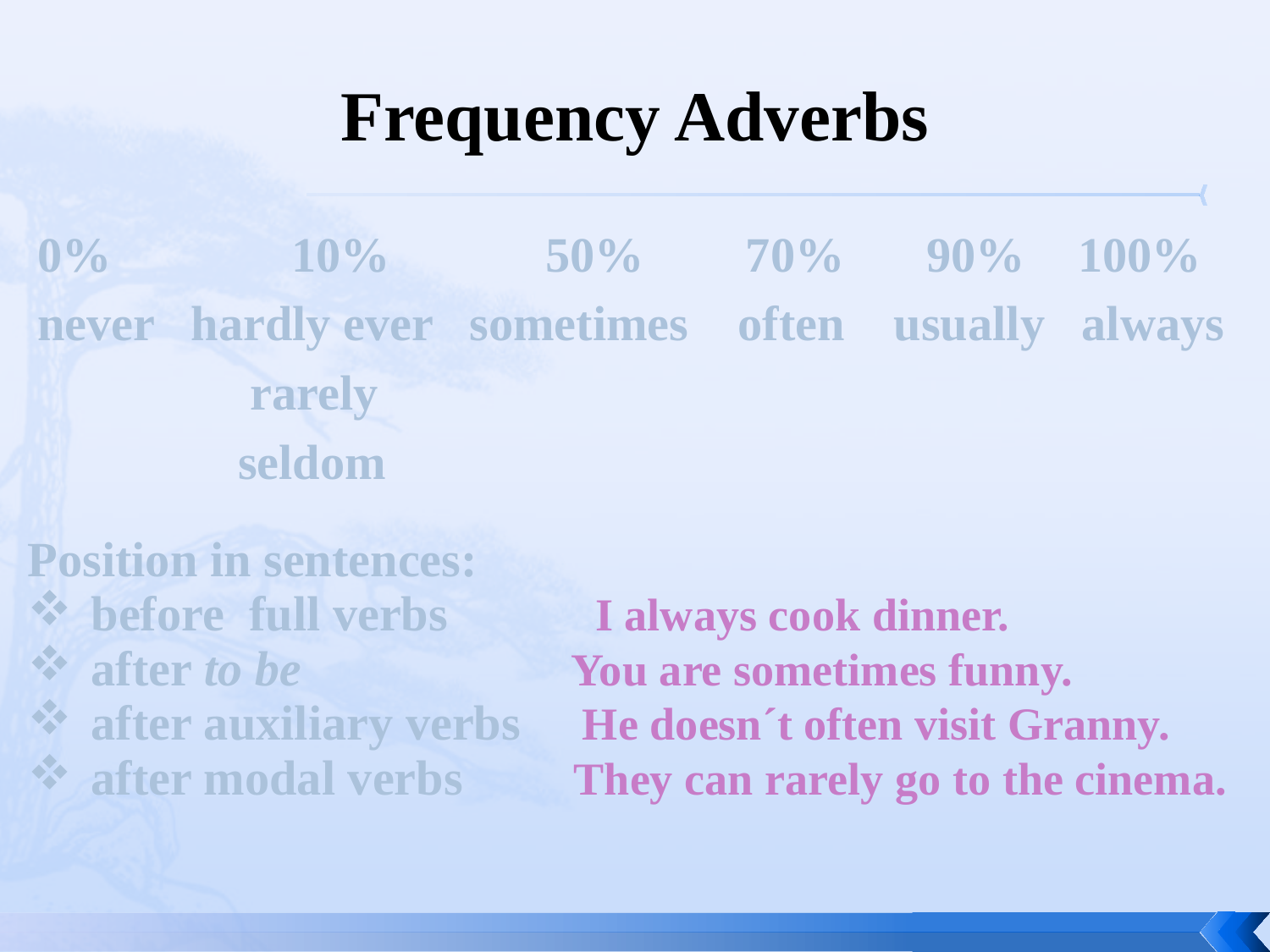

# Frequency Adverbs
0%		10%	   	50%	      70%	90%	  100%
never   hardly ever   sometimes    often    usually   always
	       rarely
	      seldom
| Position in sentences: before full verbs I always cook dinner. after to be You are sometimes funny. after auxiliary verbs He doesn´t often visit Granny. after modal verbs They can rarely go to the cinema. |
| --- |